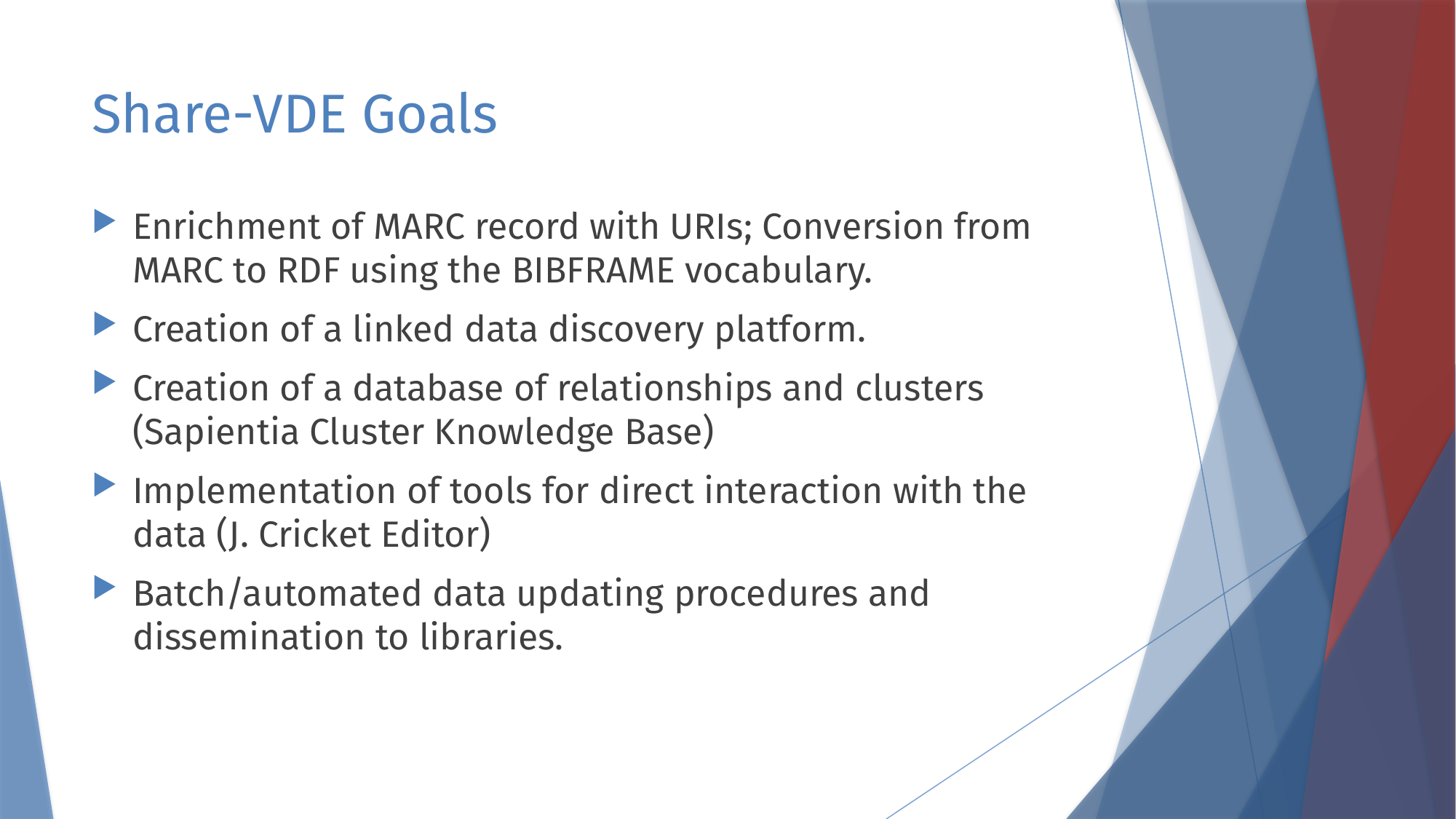

# Share-VDE Goals
Enrichment of MARC record with URIs; Conversion from MARC to RDF using the BIBFRAME vocabulary.
Creation of a linked data discovery platform.
Creation of a database of relationships and clusters (Sapientia Cluster Knowledge Base)
Implementation of tools for direct interaction with the data (J. Cricket Editor)
Batch/automated data updating procedures and dissemination to libraries.